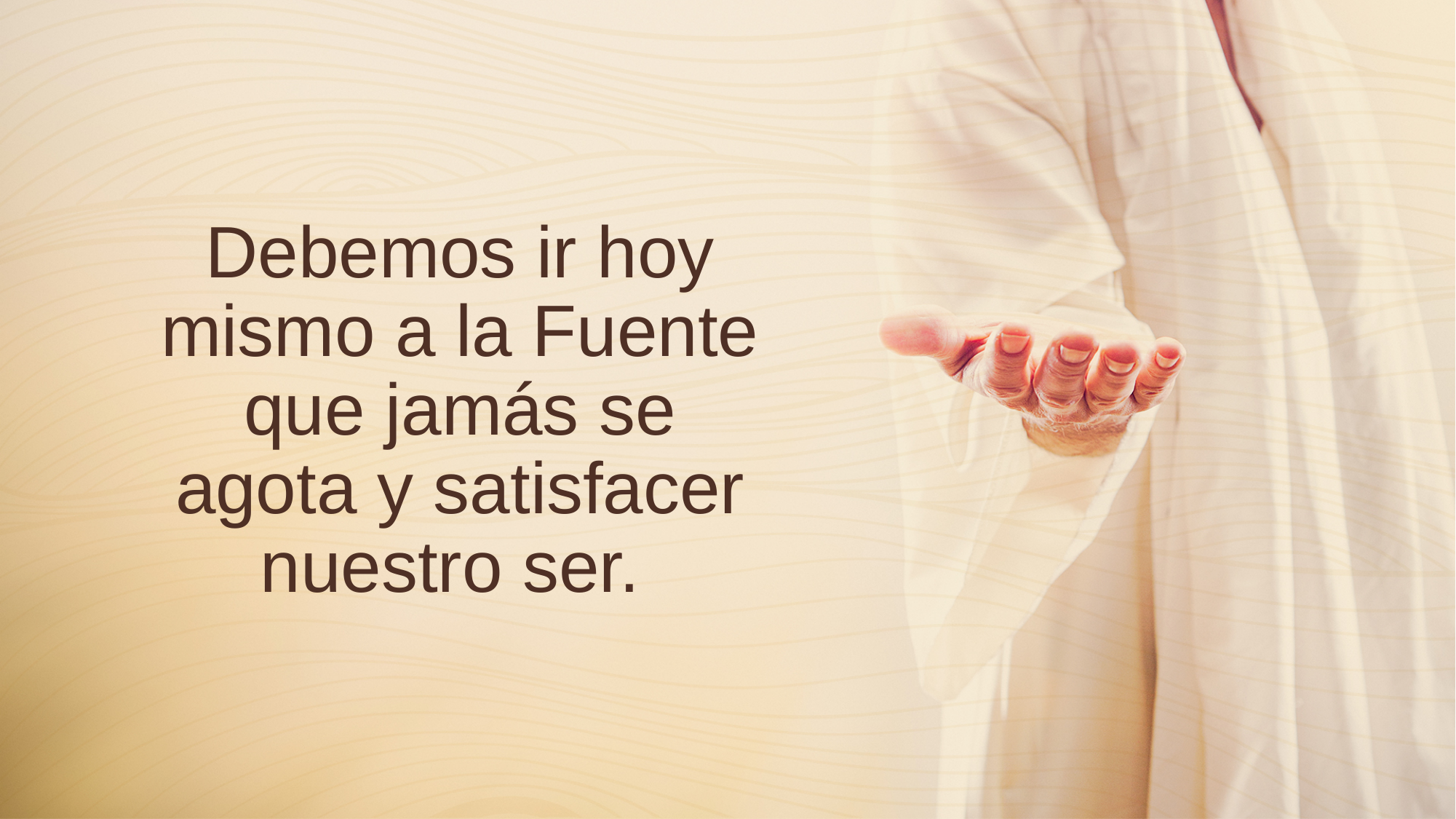

Debemos ir hoy mismo a la Fuente que jamás se agota y satisfacer nuestro ser.